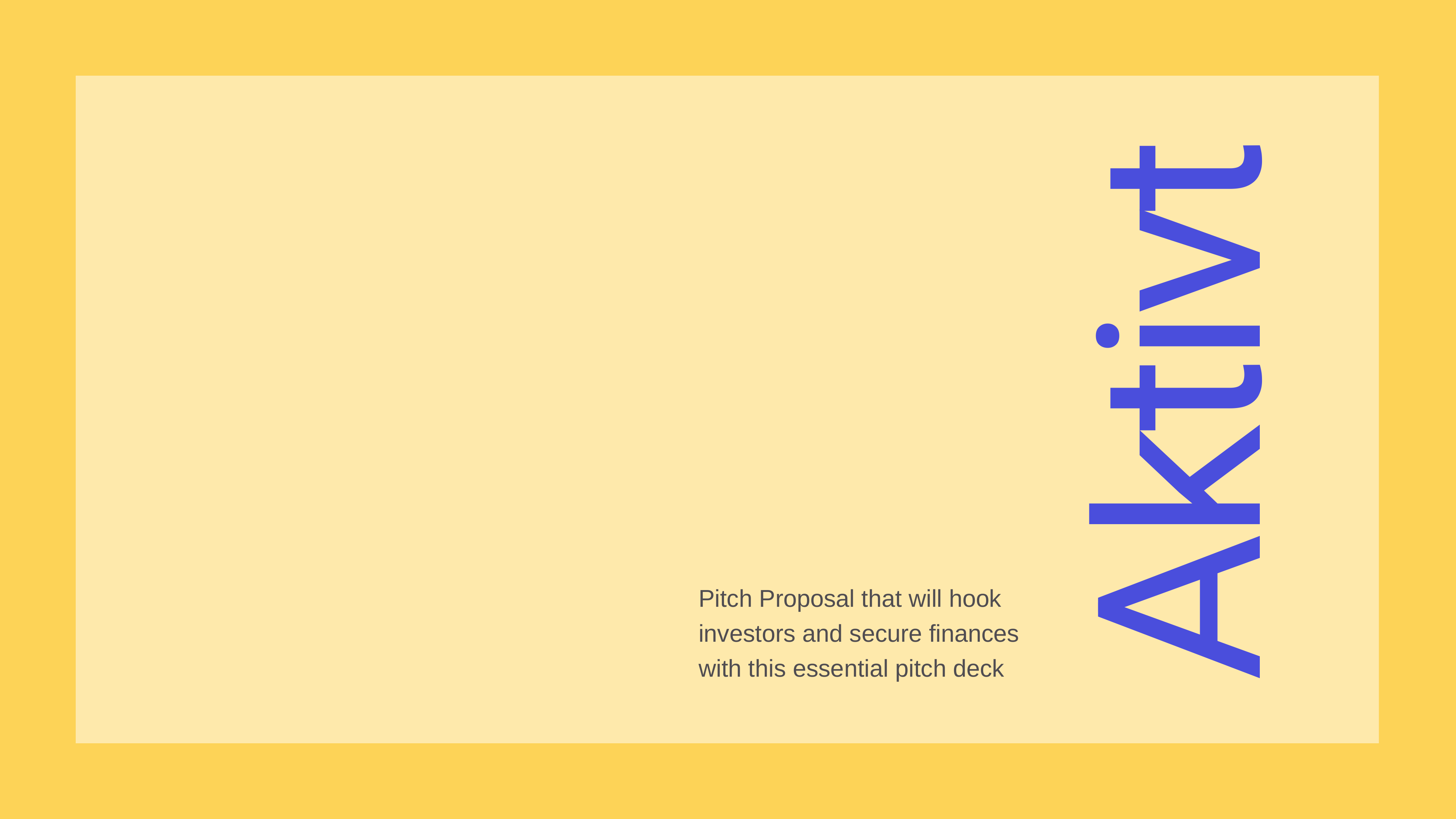

Aktivt
Pitch Proposal that will hook investors and secure finances with this essential pitch deck